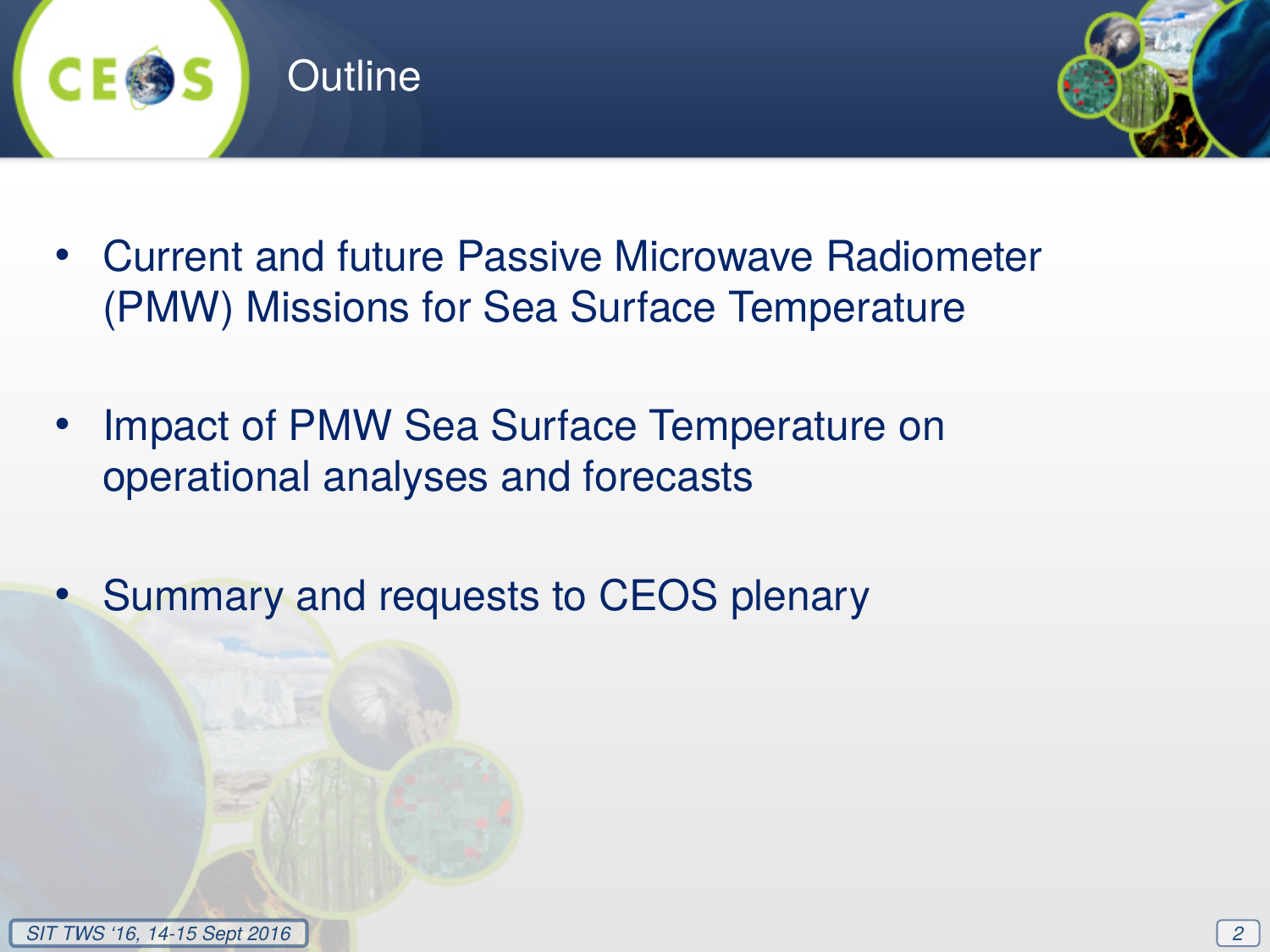

Outline
Current and future Passive Microwave Radiometer (PMW) Missions for Sea Surface Temperature

Impact of PMW Sea Surface Temperature on operational analyses and forecasts

Summary and requests to CEOS plenary
2